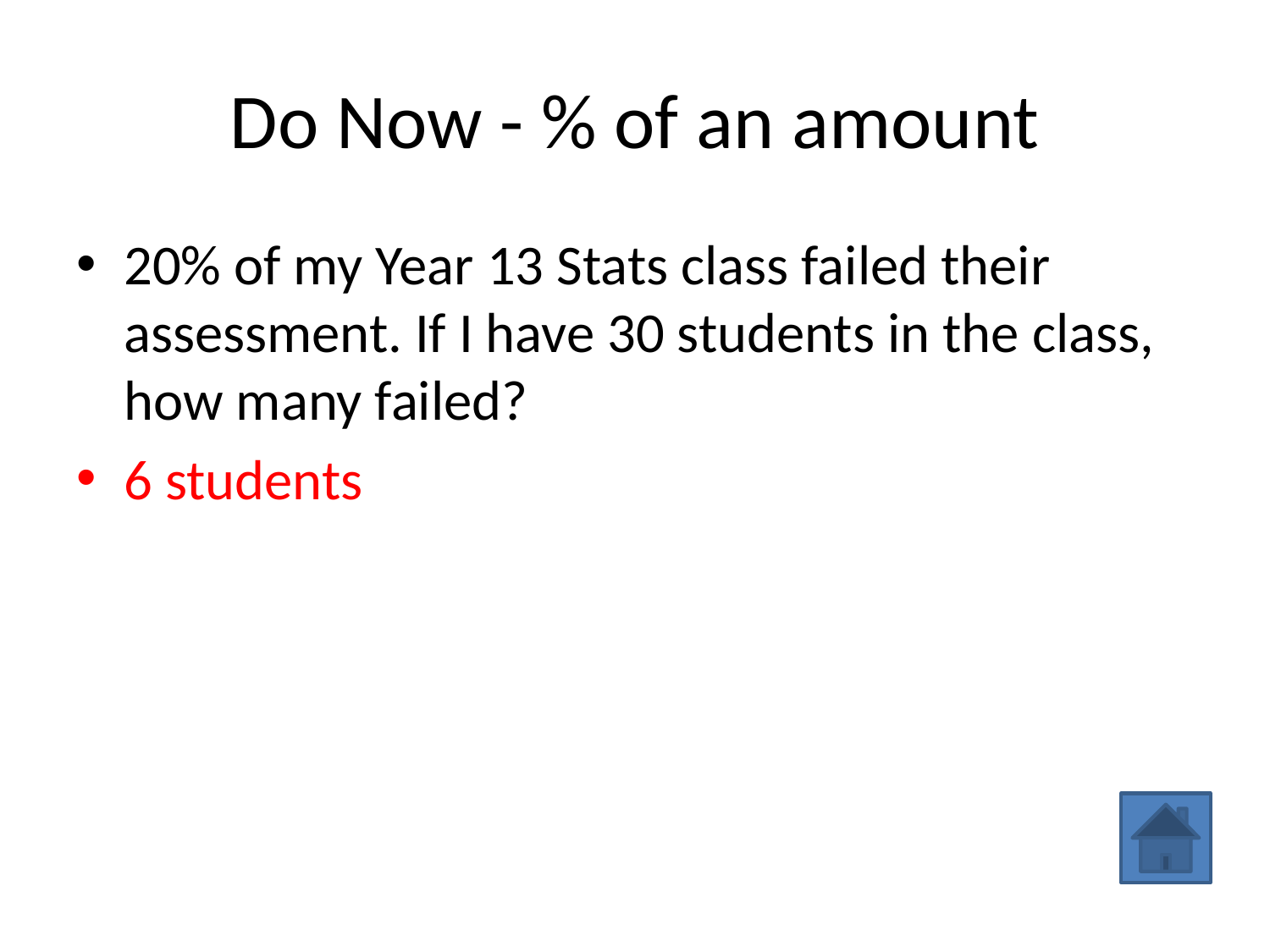

# Do Now - % of an amount
20% of my Year 13 Stats class failed their assessment. If I have 30 students in the class, how many failed?
6 students